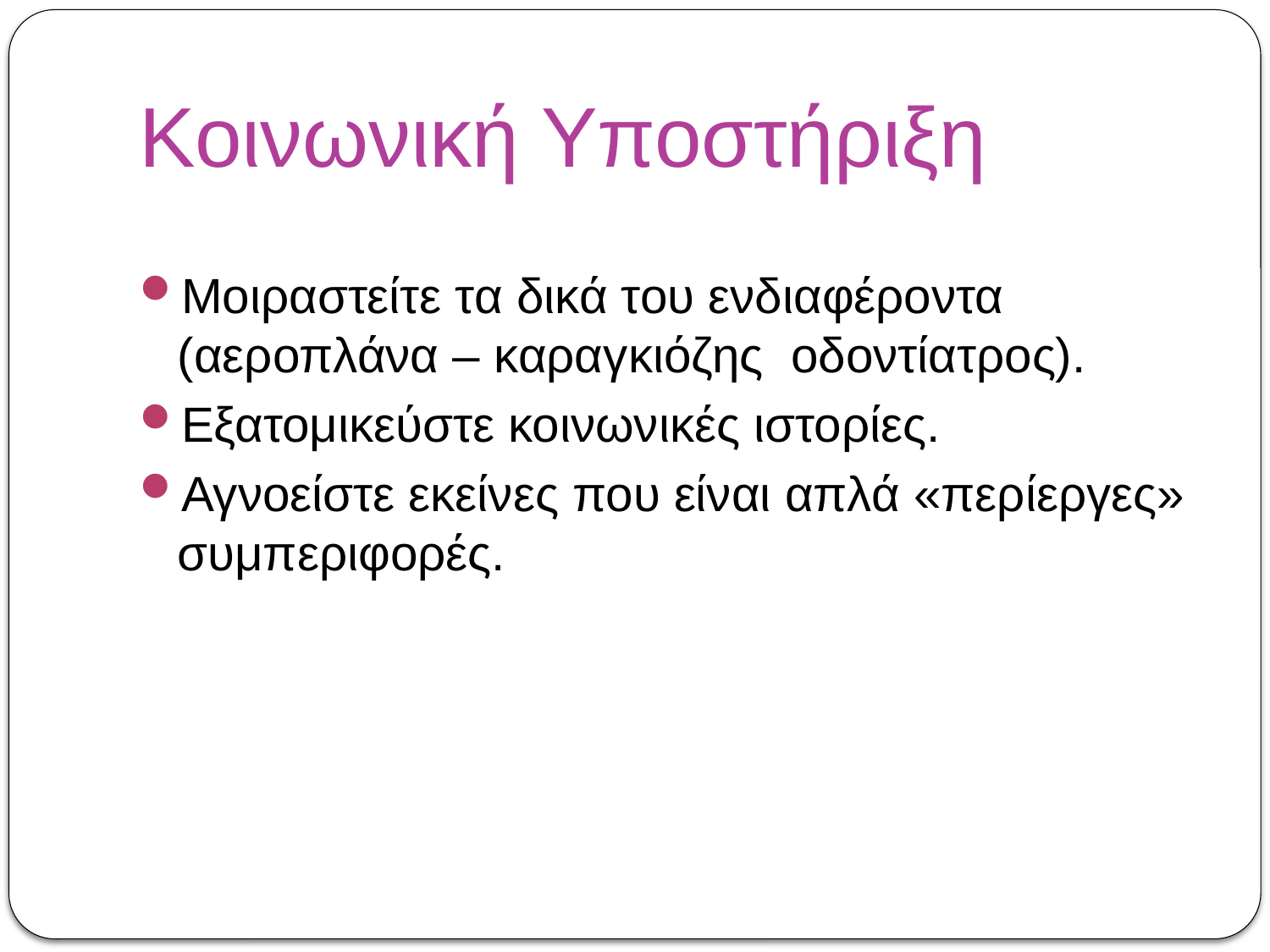

# Κοινωνική Υποστήριξη
Μοιραστείτε τα δικά του ενδιαφέροντα (αεροπλάνα – καραγκιόζης  οδοντίατρος).
Εξατομικεύστε κοινωνικές ιστορίες.
Αγνοείστε εκείνες που είναι απλά «περίεργες» συμπεριφορές.